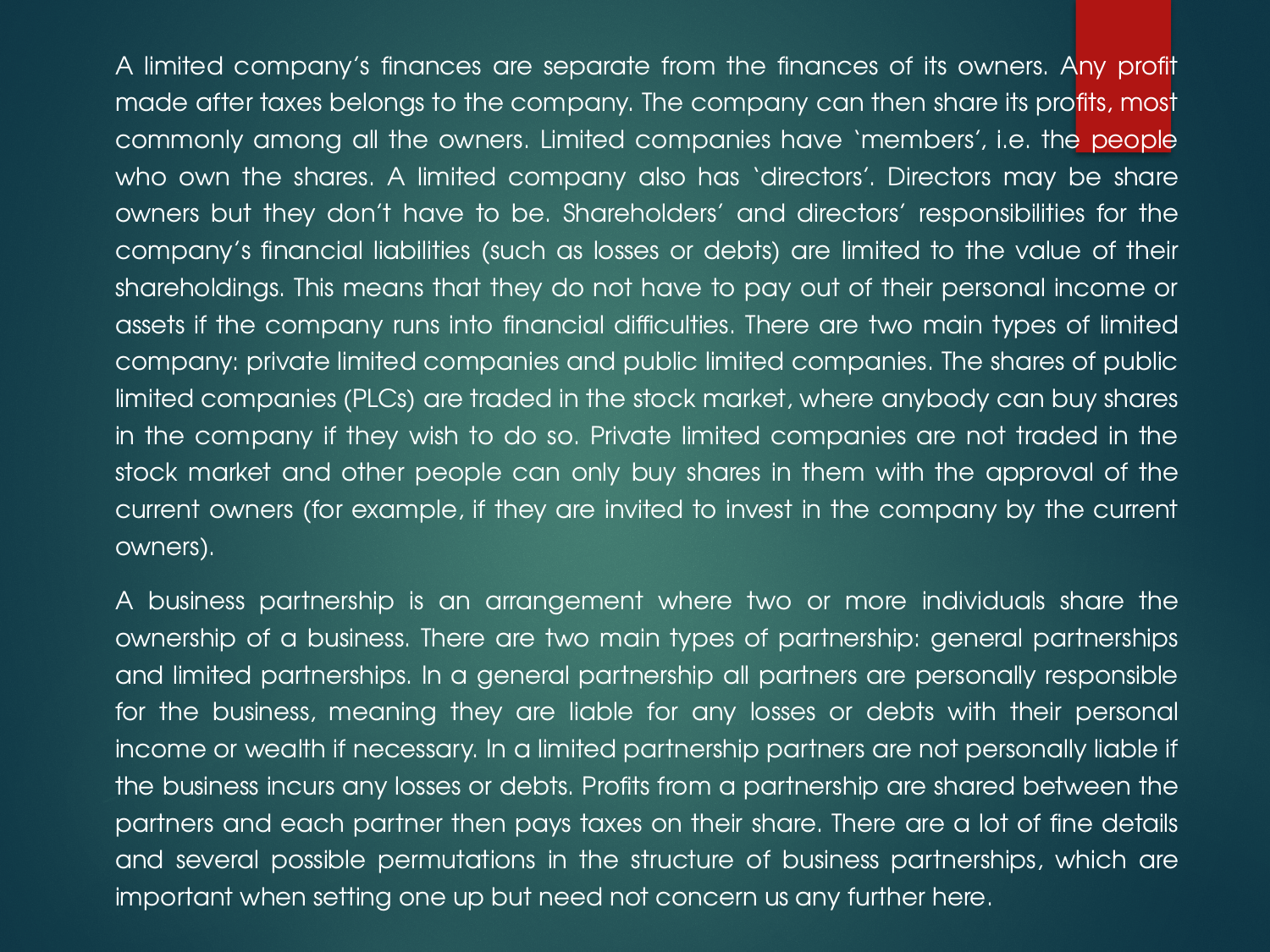

A limited company’s finances are separate from the finances of its owners. Any profit made after taxes belongs to the company. The company can then share its profits, most commonly among all the owners. Limited companies have ‘members’, i.e. the people who own the shares. A limited company also has ‘directors’. Directors may be share owners but they don’t have to be. Shareholders’ and directors’ responsibilities for the company’s financial liabilities (such as losses or debts) are limited to the value of their shareholdings. This means that they do not have to pay out of their personal income or assets if the company runs into financial difficulties. There are two main types of limited company: private limited companies and public limited companies. The shares of public limited companies (PLCs) are traded in the stock market, where anybody can buy shares in the company if they wish to do so. Private limited companies are not traded in the stock market and other people can only buy shares in them with the approval of the current owners (for example, if they are invited to invest in the company by the current owners).
A business partnership is an arrangement where two or more individuals share the ownership of a business. There are two main types of partnership: general partnerships and limited partnerships. In a general partnership all partners are personally responsible for the business, meaning they are liable for any losses or debts with their personal income or wealth if necessary. In a limited partnership partners are not personally liable if the business incurs any losses or debts. Profits from a partnership are shared between the partners and each partner then pays taxes on their share. There are a lot of fine details and several possible permutations in the structure of business partnerships, which are important when setting one up but need not concern us any further here.